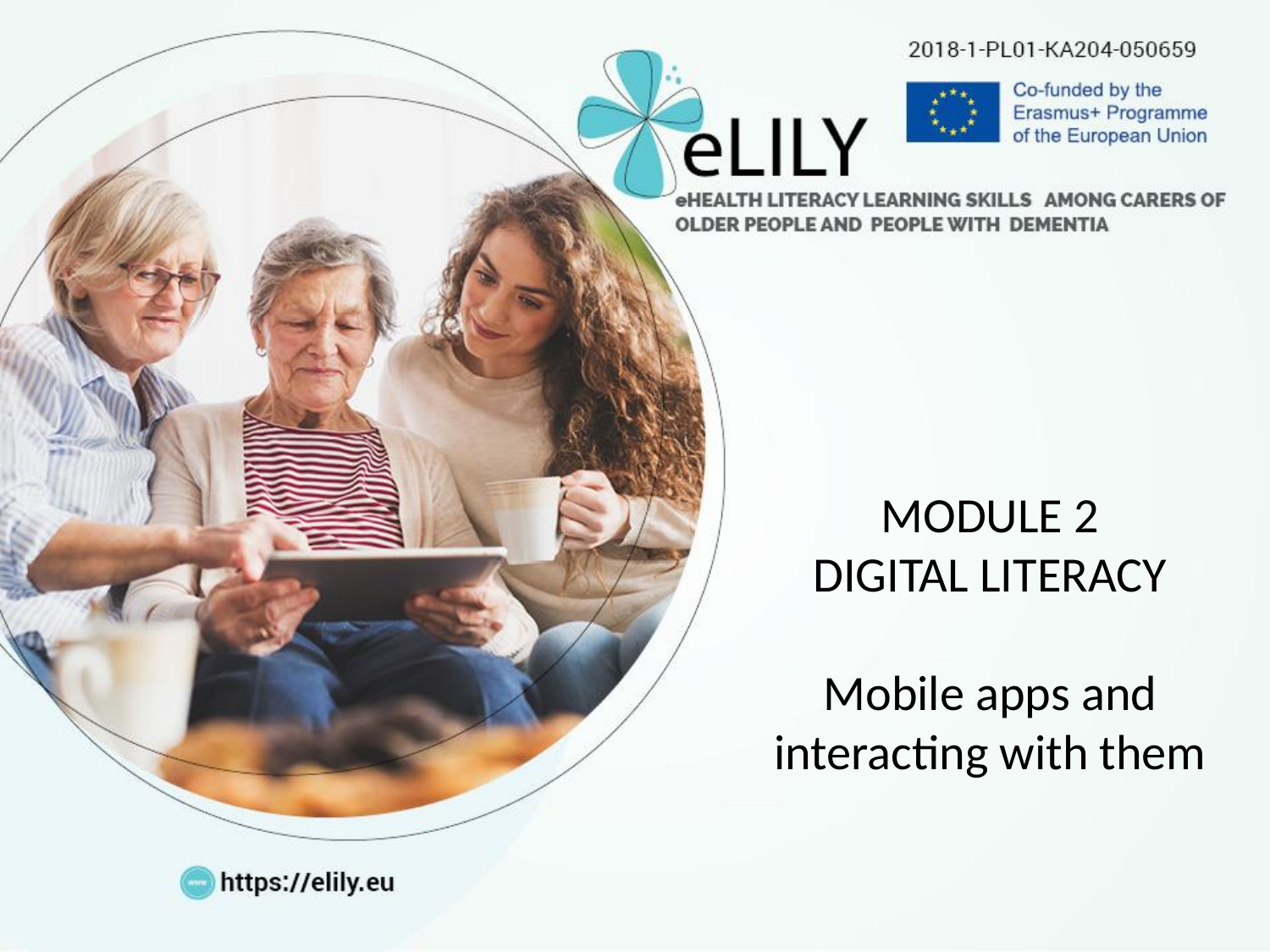

MODULE 2
DIGITAL LITERACY

Mobile apps and
interacting with them